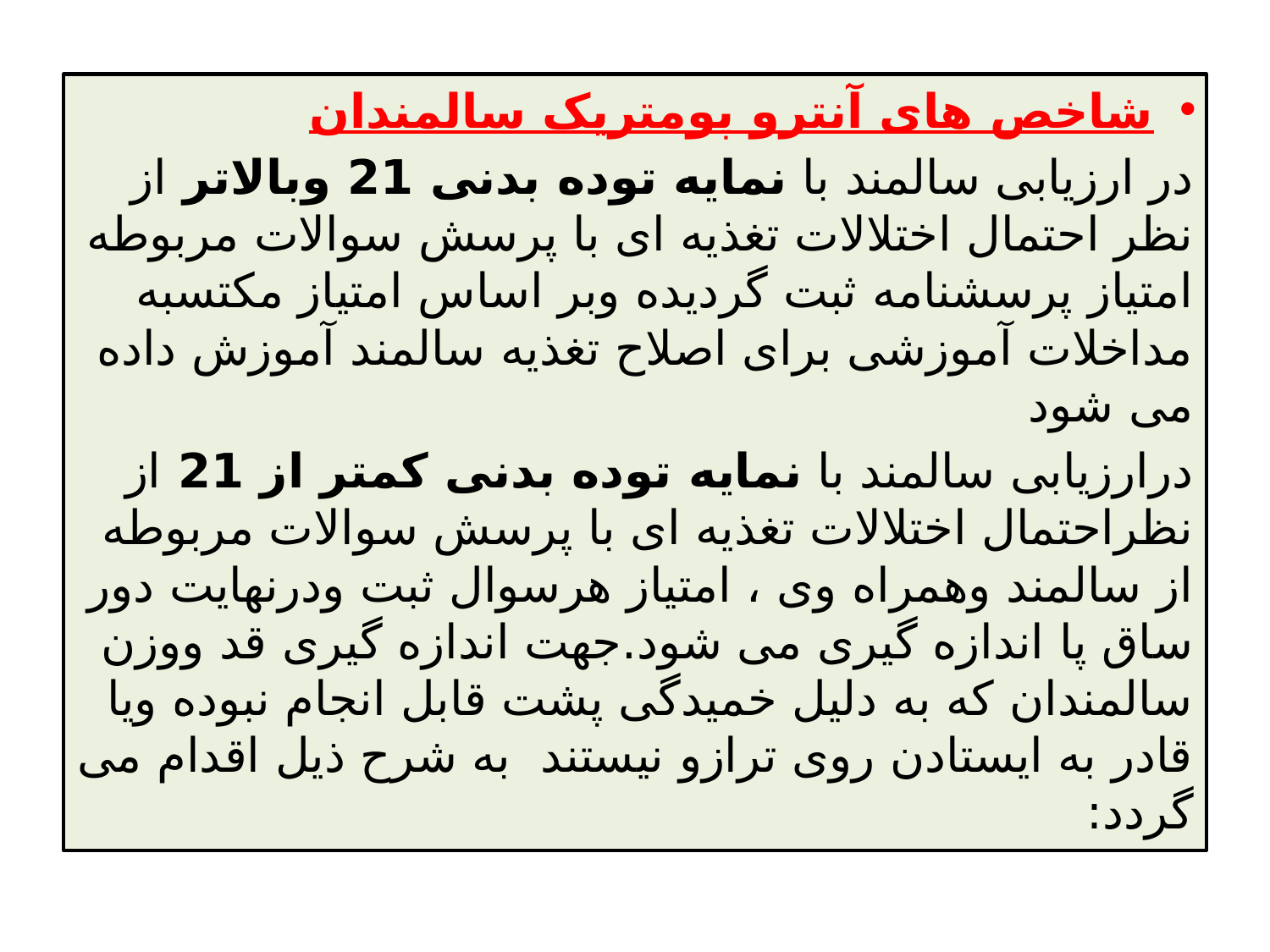

شاخص های آنترو پومتریک سالمندان
در ارزیابی سالمند با نمایه توده بدنی 21 وبالاتر از نظر احتمال اختلالات تغذیه ای با پرسش سوالات مربوطه امتیاز پرسشنامه ثبت گردیده وبر اساس امتیاز مکتسبه مداخلات آموزشی برای اصلاح تغذیه سالمند آموزش داده می شود
درارزیابی سالمند با نمایه توده بدنی کمتر از 21 از نظراحتمال اختلالات تغذیه ای با پرسش سوالات مربوطه از سالمند وهمراه وی ، امتیاز هرسوال ثبت ودرنهایت دور ساق پا اندازه گیری می شود.جهت اندازه گیری قد ووزن سالمندان که به دلیل خمیدگی پشت قابل انجام نبوده ویا قادر به ایستادن روی ترازو نیستند  به شرح ذیل اقدام می گردد: